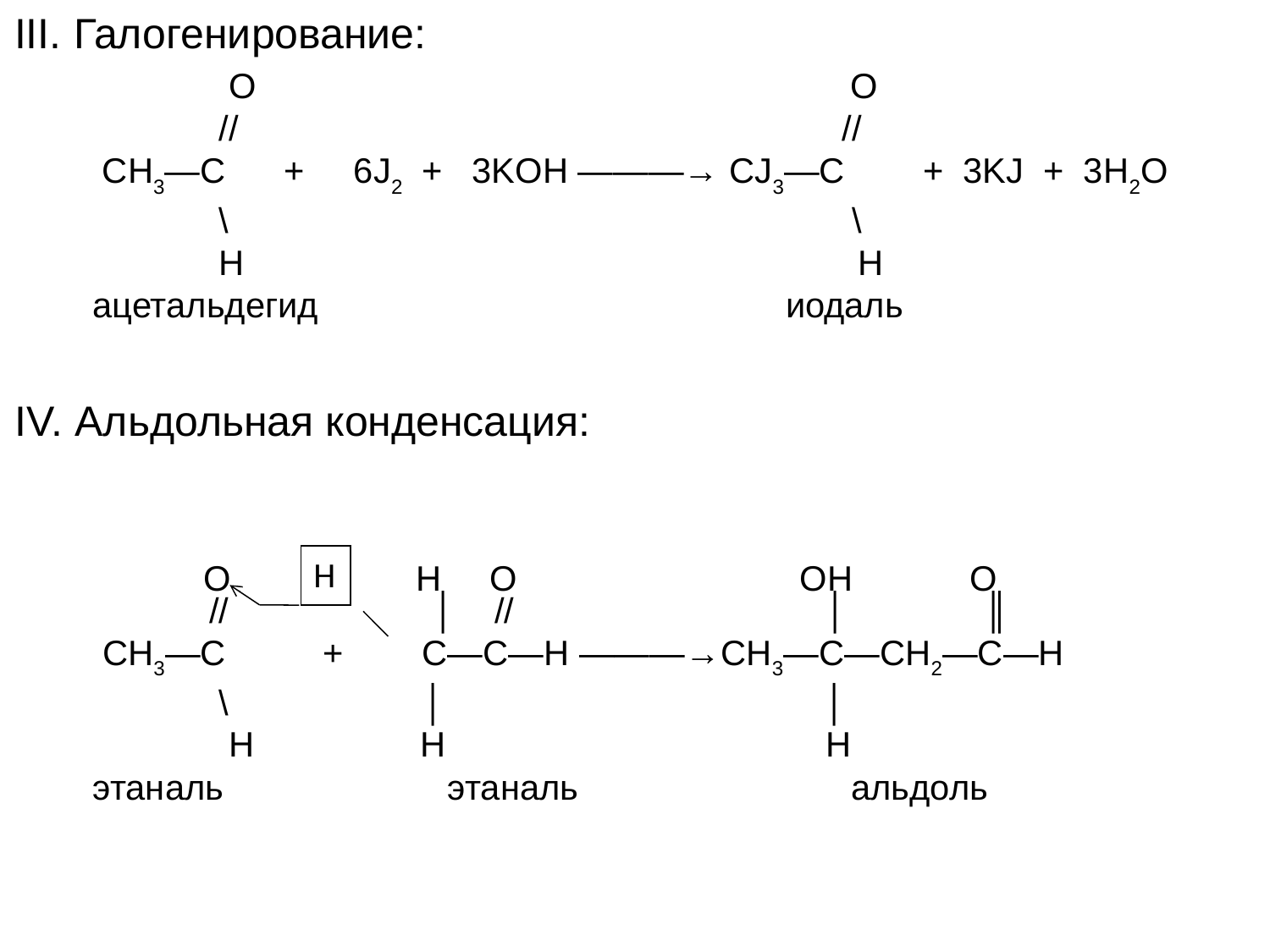

III. Галогенирование:
                    О                                                             O
                   //                                                              //
       СН3—С      +     6J2  +   3KOH ———→ CJ3—C        +  3KJ  +  3H2O
                   \                                                                \
                   Н                                                               H
      ацетальдегид                                                иодаль

IV. Альдольная конденсация:
Н
                                  О                   Н     О                             ОН            О

                               //                     │    //                                │              ║
                    СН3—С          +        С—С—Н ———→СН3—С—СН2—С—Н
                                \                    │                                       │
                                 Н                 Н                                       Н
                   этаналь                       этаналь                            альдоль